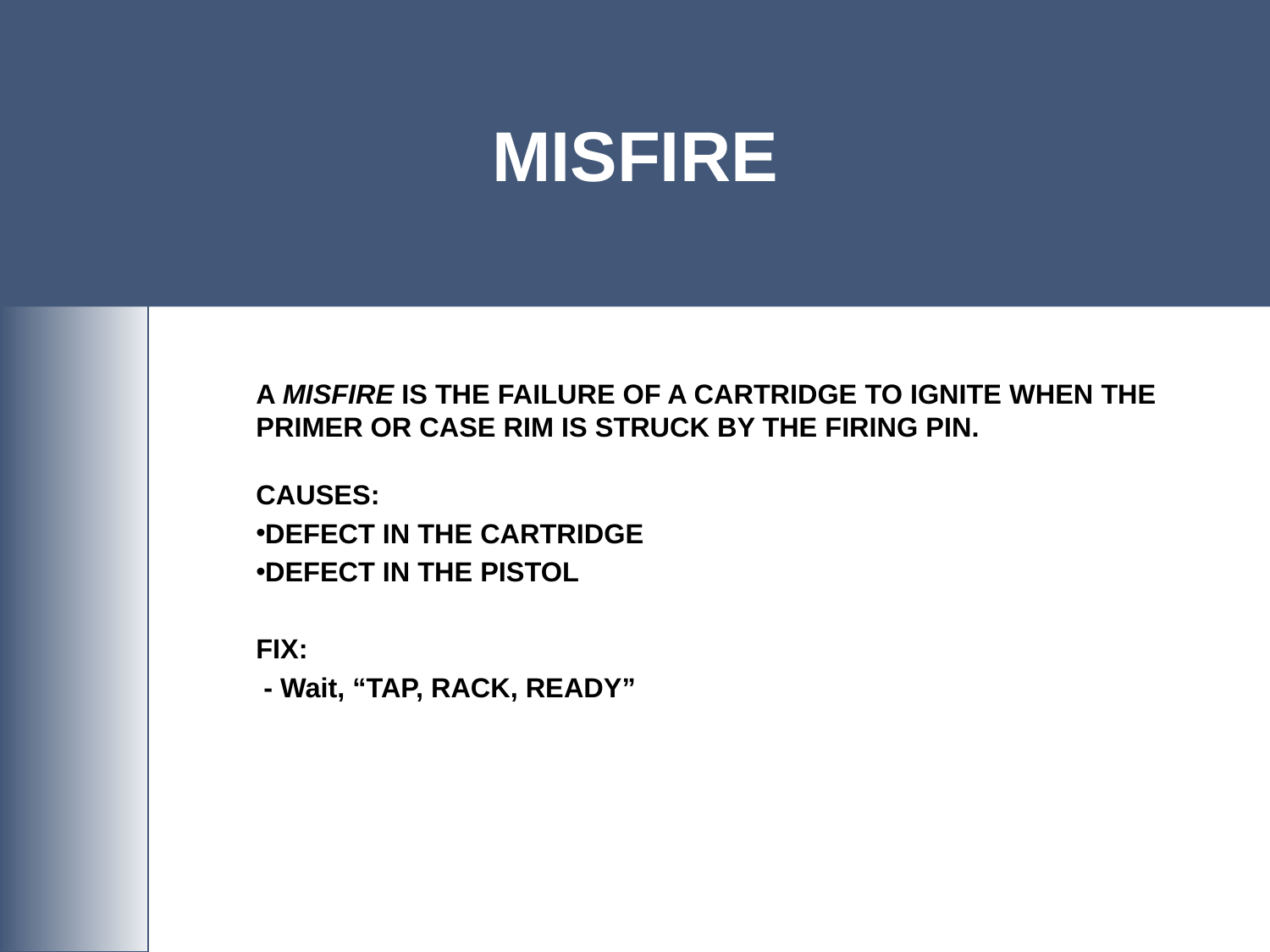

# MISFIRE

A MISFIRE IS THE FAILURE OF A CARTRIDGE TO IGNITE WHEN THE PRIMER OR CASE RIM IS STRUCK BY THE FIRING PIN.

CAUSES:
 DEFECT IN THE CARTRIDGE
 DEFECT IN THE PISTOL

FIX:
 - Wait, “TAP, RACK, READY”